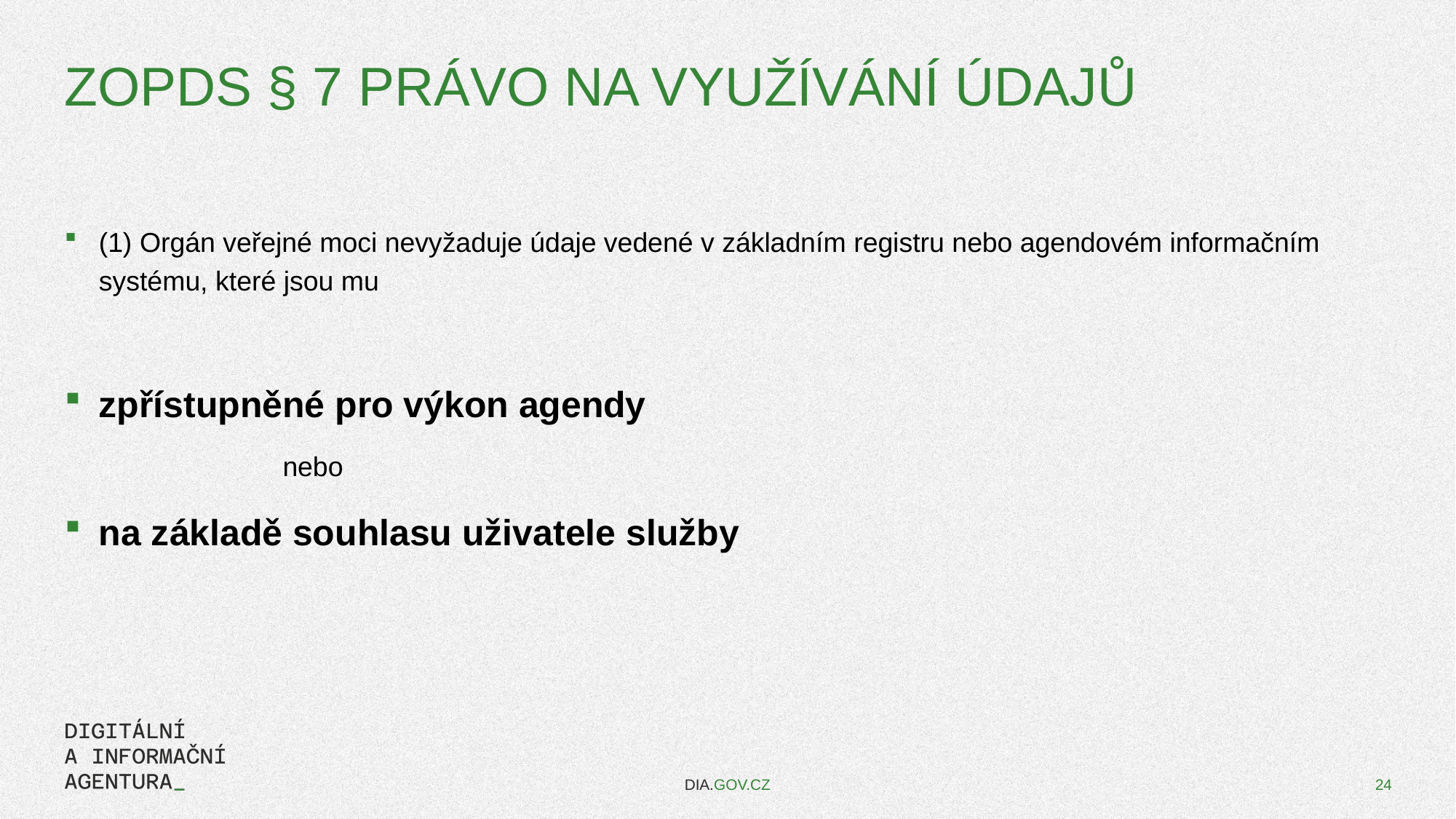

# ZoPDS § 7 Právo na využívání údajů
(1) Orgán veřejné moci nevyžaduje údaje vedené v základním registru nebo agendovém informačním systému, které jsou mu

zpřístupněné pro výkon agendy
		nebo
na základě souhlasu uživatele služby
DIA.GOV.CZ
24